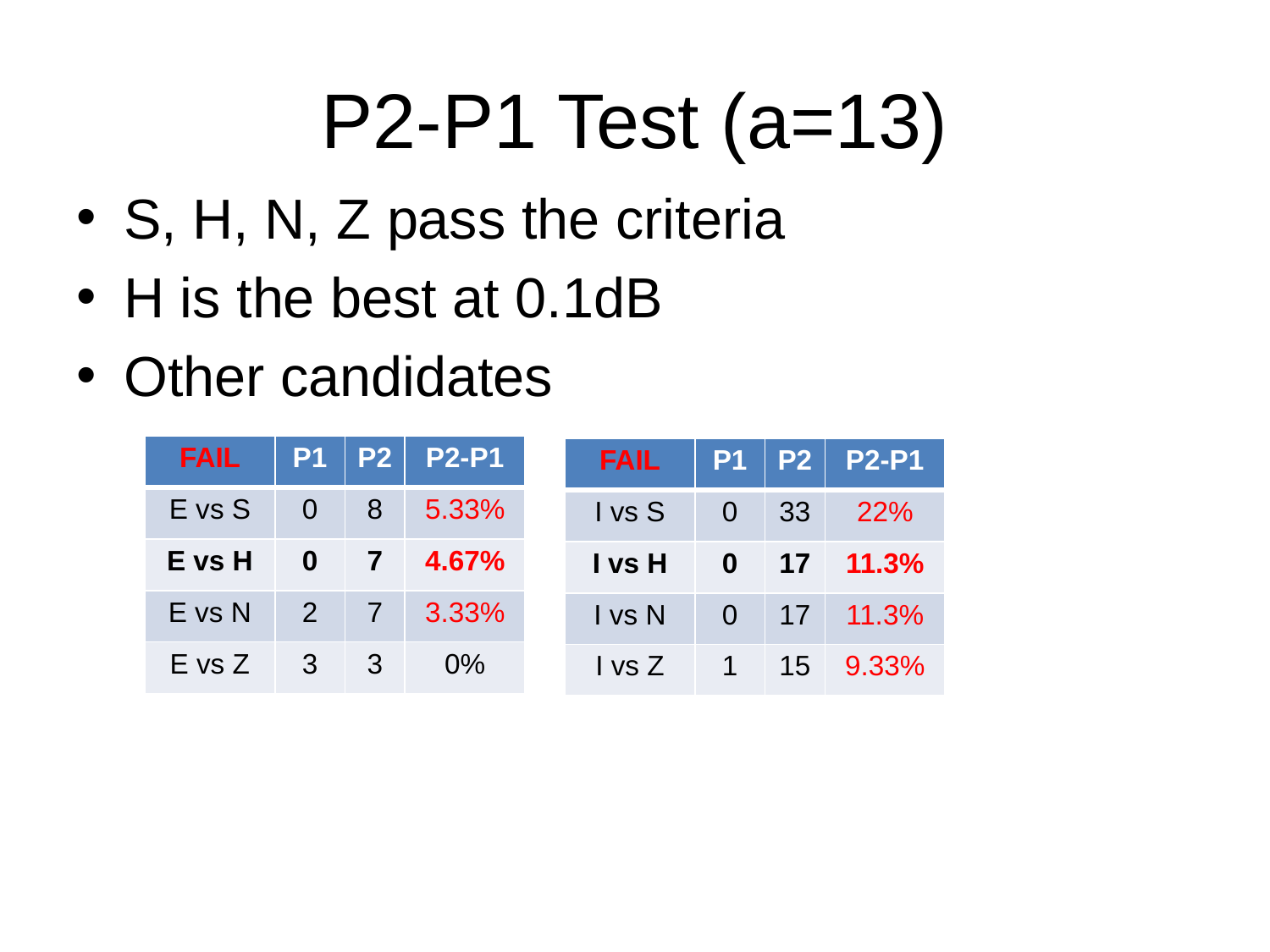

# P2-P1 Test (a=13)
S, H, N, Z pass the criteria
H is the best at 0.1dB
Other candidates
| FAIL | P1 | P2 | P2-P1 |
| --- | --- | --- | --- |
| E vs S | 0 | 8 | 5.33% |
| E vs H | 0 | 7 | 4.67% |
| E vs N | 2 | 7 | 3.33% |
| E vs Z | 3 | 3 | 0% |
| FAIL | P1 | P2 | P2-P1 |
| --- | --- | --- | --- |
| I vs S | 0 | 33 | 22% |
| I vs H | 0 | 17 | 11.3% |
| I vs N | 0 | 17 | 11.3% |
| I vs Z | 1 | 15 | 9.33% |